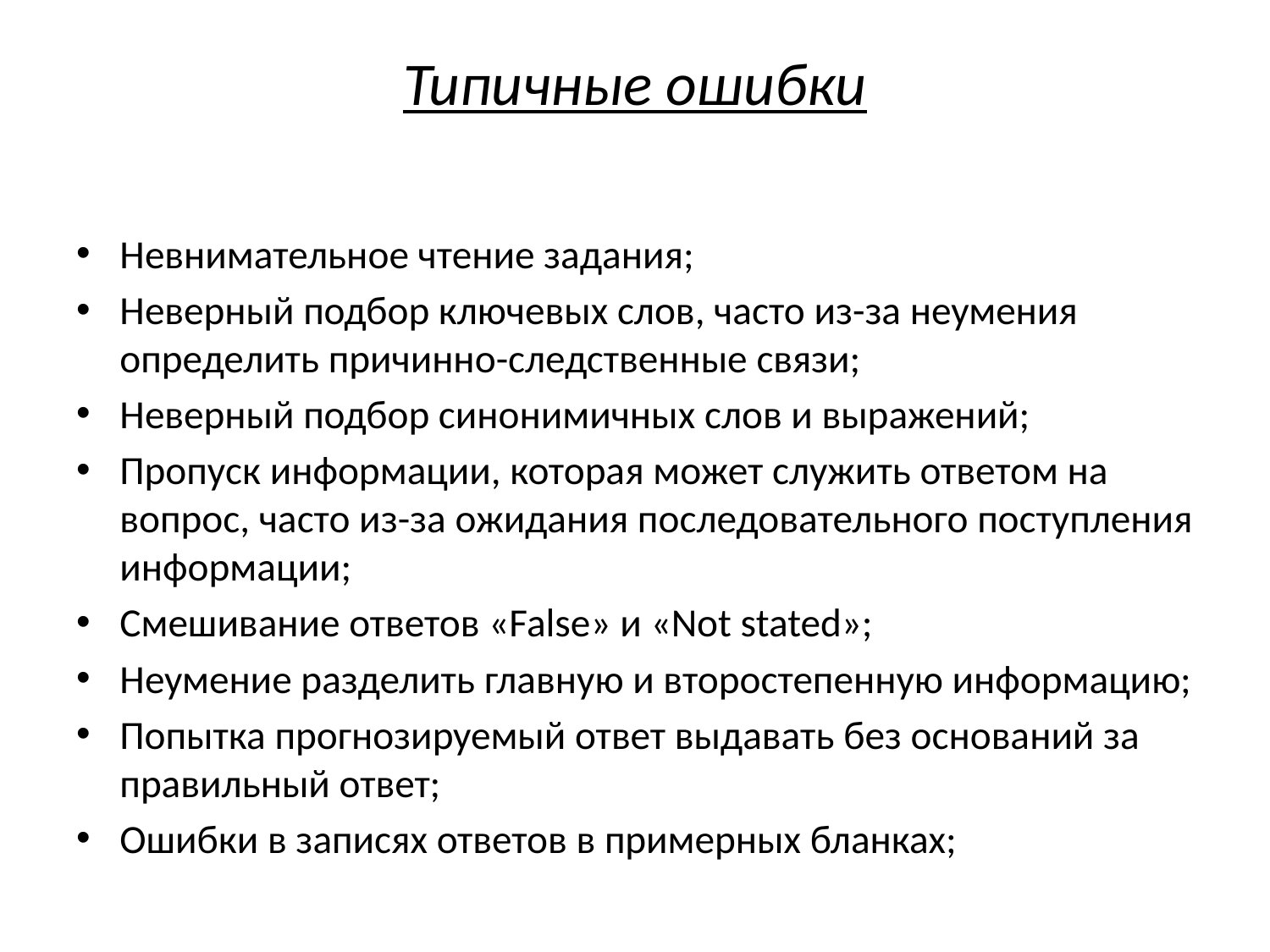

# Типичные ошибки
Невнимательное чтение задания;
Неверный подбор ключевых слов, часто из-за неумения определить причинно-следственные связи;
Неверный подбор синонимичных слов и выражений;
Пропуск информации, которая может служить ответом на вопрос, часто из-за ожидания последовательного поступления информации;
Смешивание ответов «False» и «Not stated»;
Неумение разделить главную и второстепенную информацию;
Попытка прогнозируемый ответ выдавать без оснований за правильный ответ;
Ошибки в записях ответов в примерных бланках;